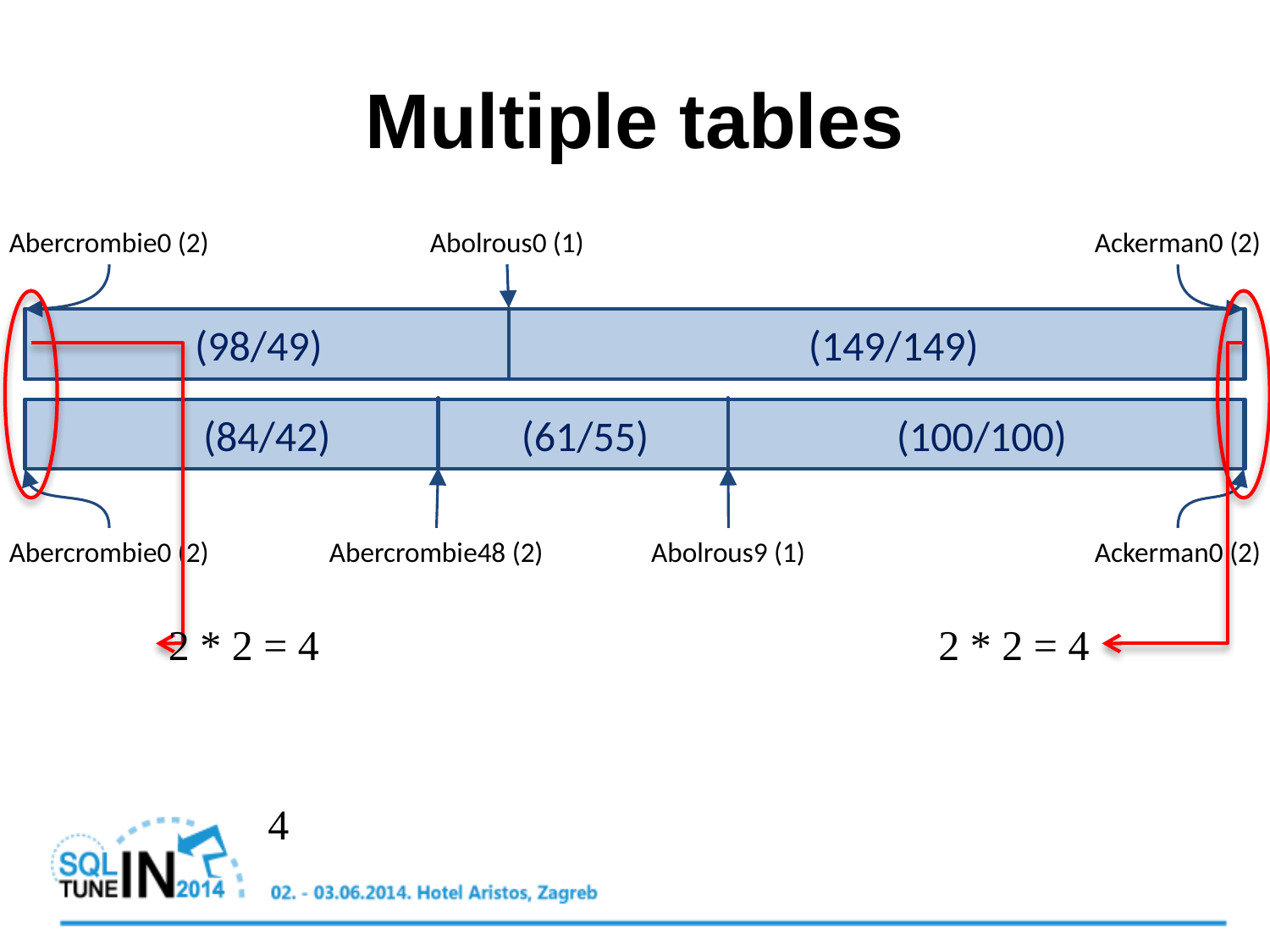

# Multiple tables
Abercrombie0 (2)
Abolrous0 (1)
Ackerman0 (2)

(98/49)                                                   (149/149)         .

(84/42)                    (61/55)                          (100/100)

Abercrombie0 (2)
Abercrombie48 (2)
Abolrous9 (1)
Ackerman0 (2)
2 * 2 = 4
2 * 2 = 4
4 + 4